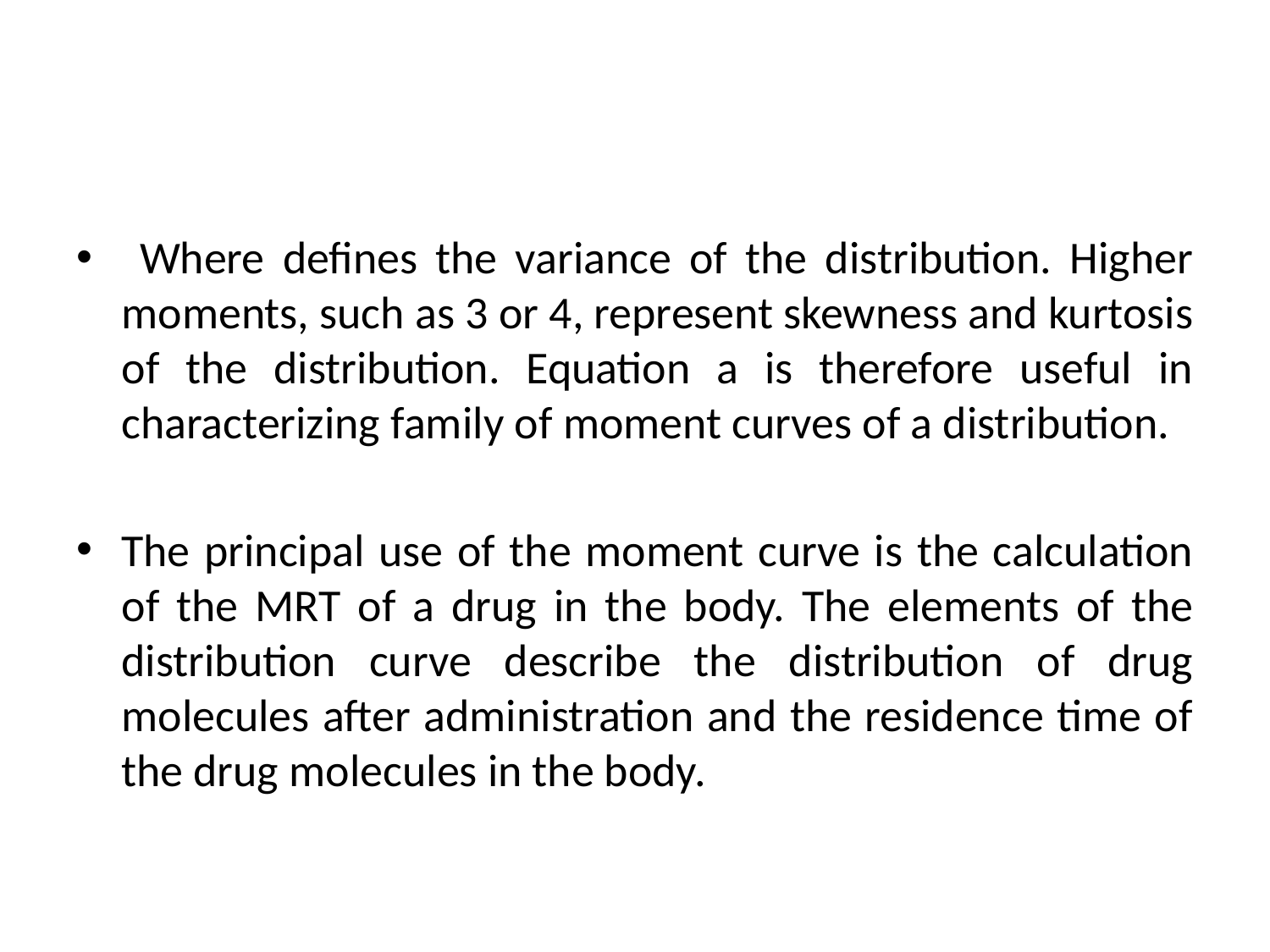

#
 Where defines the variance of the distribution. Higher moments, such as 3 or 4, represent skewness and kurtosis of the distribution. Equation a is therefore useful in characterizing family of moment curves of a distribution.

The principal use of the moment curve is the calculation of the MRT of a drug in the body. The elements of the distribution curve describe the distribution of drug molecules after administration and the residence time of the drug molecules in the body.